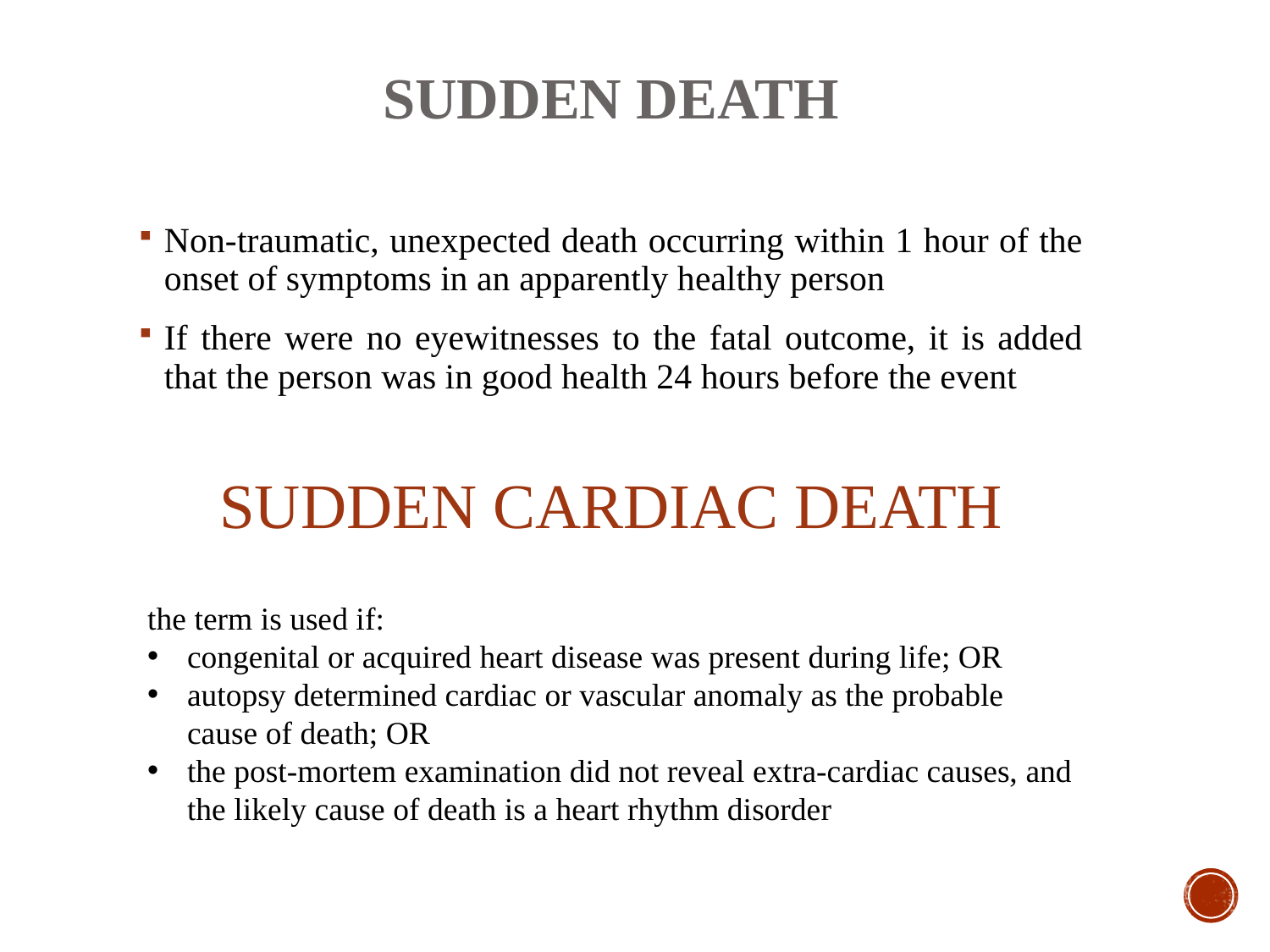

SUDDEN DEATH

Non-traumatic, unexpected death occurring within 1 hour of the onset of symptoms in an apparently healthy person
If there were no eyewitnesses to the fatal outcome, it is added that the person was in good health 24 hours before the event
SUDDEN CARDIAC DEATH
the term is used if:
congenital or acquired heart disease was present during life; OR
autopsy determined cardiac or vascular anomaly as the probable cause of death; OR
the post-mortem examination did not reveal extra-cardiac causes, and the likely cause of death is a heart rhythm disorder